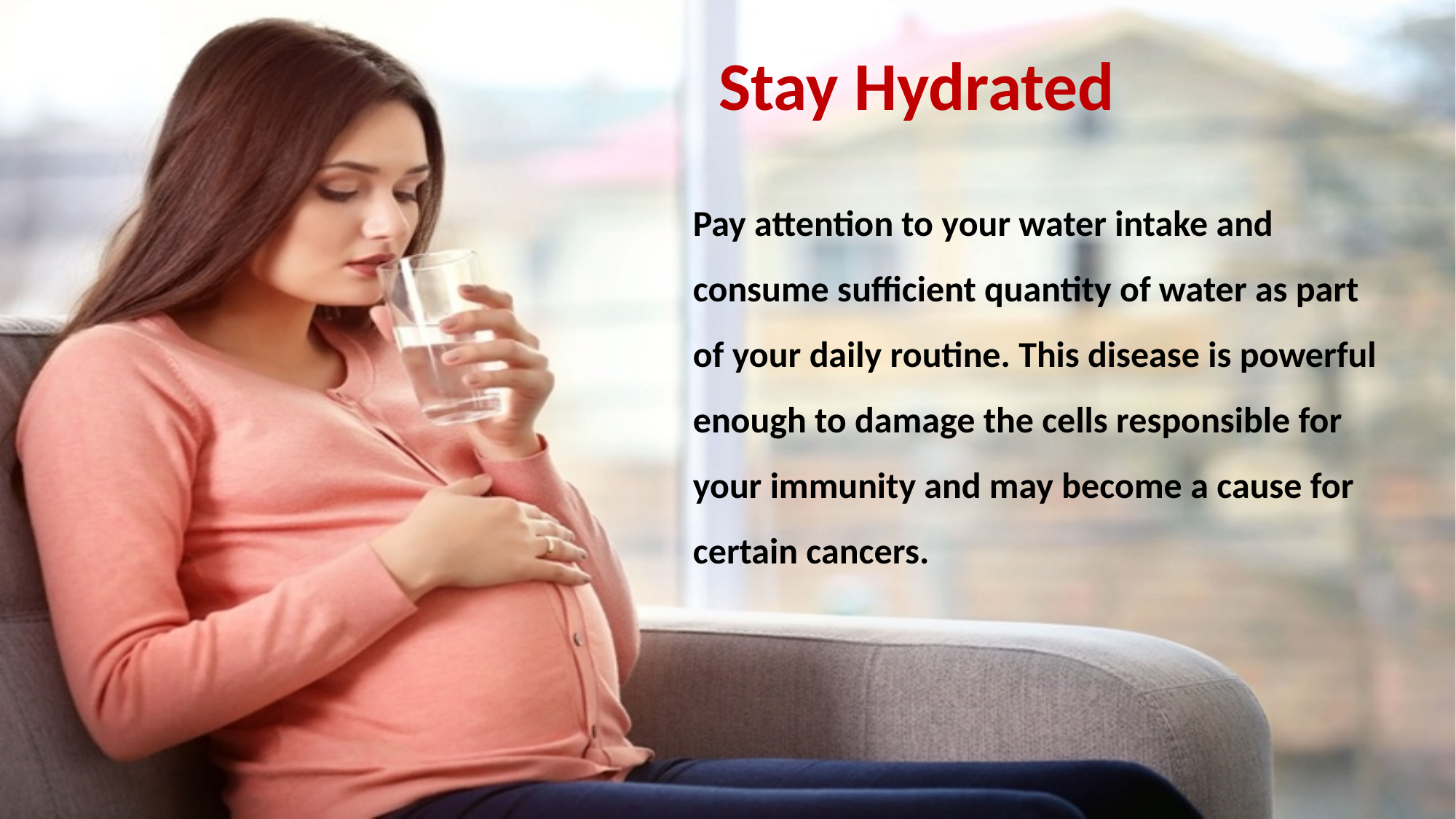

Stay Hydrated
Pay attention to your water intake and consume sufficient quantity of water as part of your daily routine. This disease is powerful enough to damage the cells responsible for your immunity and may become a cause for certain cancers.